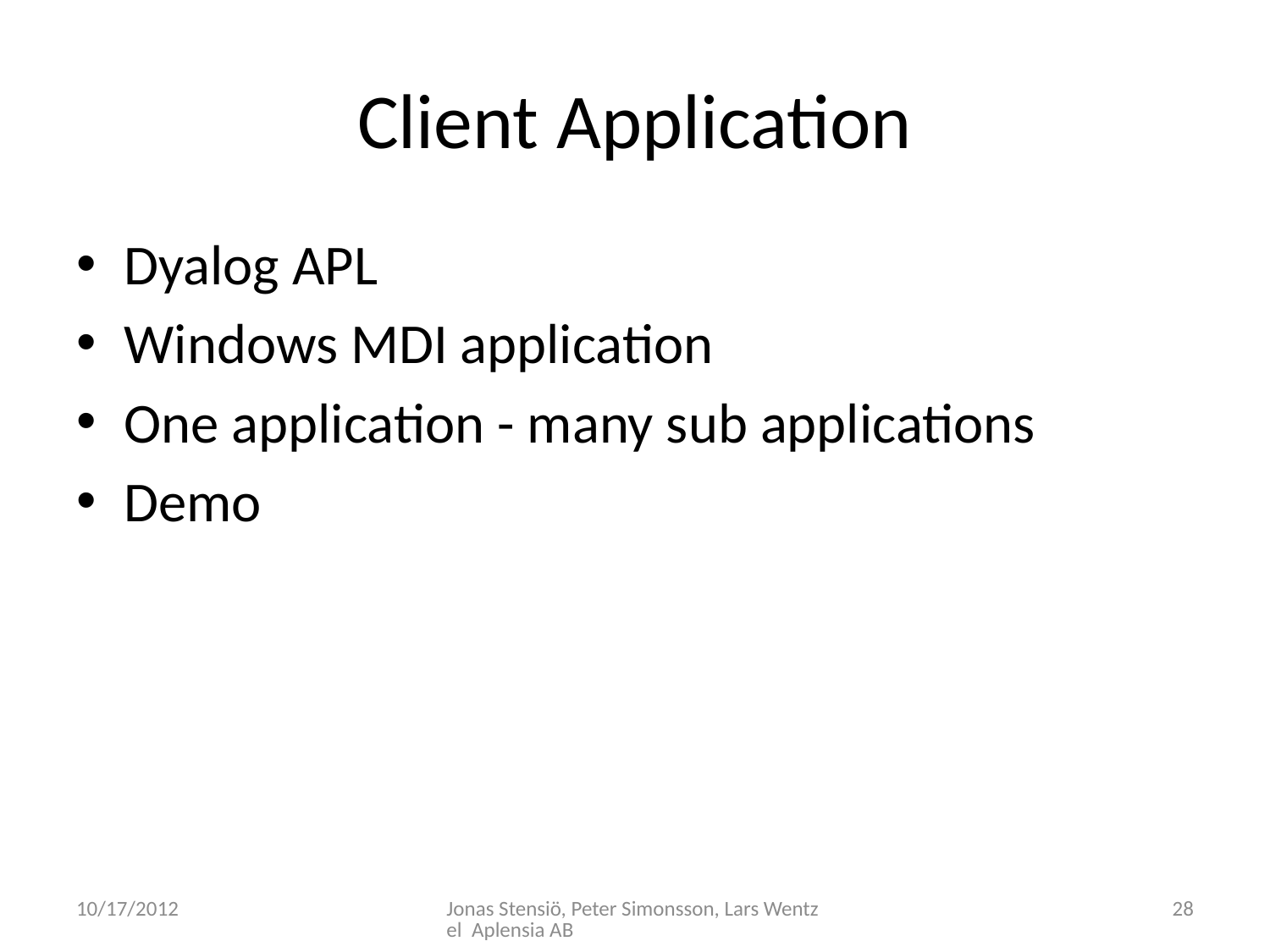

# Client Application
Dyalog APL
Windows MDI application
One application - many sub applications
Demo
10/17/2012
Jonas Stensiö, Peter Simonsson, Lars Wentzel  Aplensia AB
28